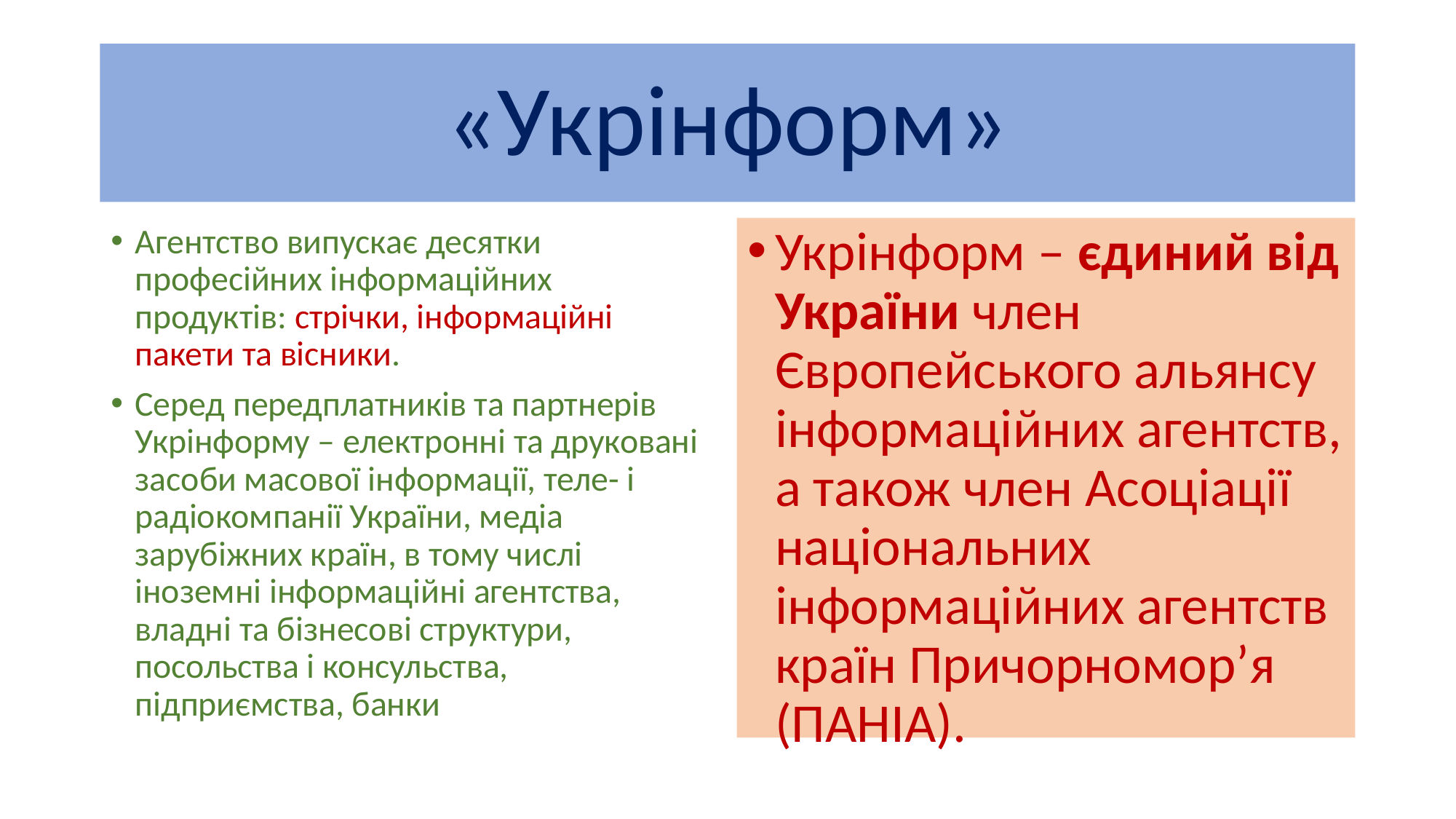

# «Укрінформ»
Агентство випускає десятки професійних інформаційних продуктів: стрічки, інформаційні пакети та вісники.
Серед передплатників та партнерів Укрінформу – електронні та друковані засоби масової інформації, теле- і радіокомпанії України, медіа зарубіжних країн, в тому числі іноземні інформаційні агентства, владні та бізнесові структури, посольства і консульства, підприємства, банки
Укрінформ – єдиний від України член Європейського альянсу інформаційних агентств, а також член Асоціації національних інформаційних агентств країн Причорномор’я (ПАНІА).